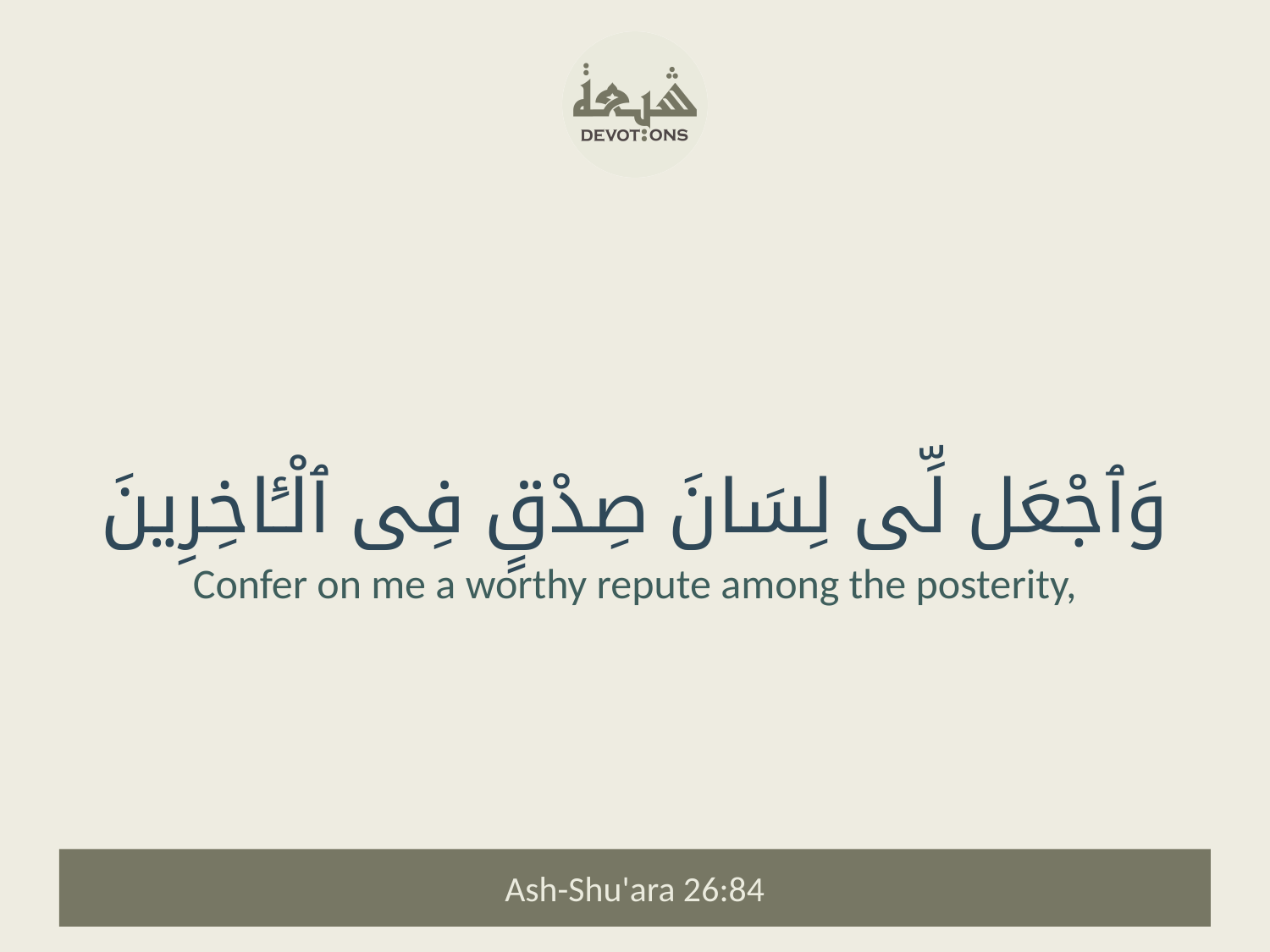

وَٱجْعَل لِّى لِسَانَ صِدْقٍ فِى ٱلْـَٔاخِرِينَ
Confer on me a worthy repute among the posterity,
Ash-Shu'ara 26:84